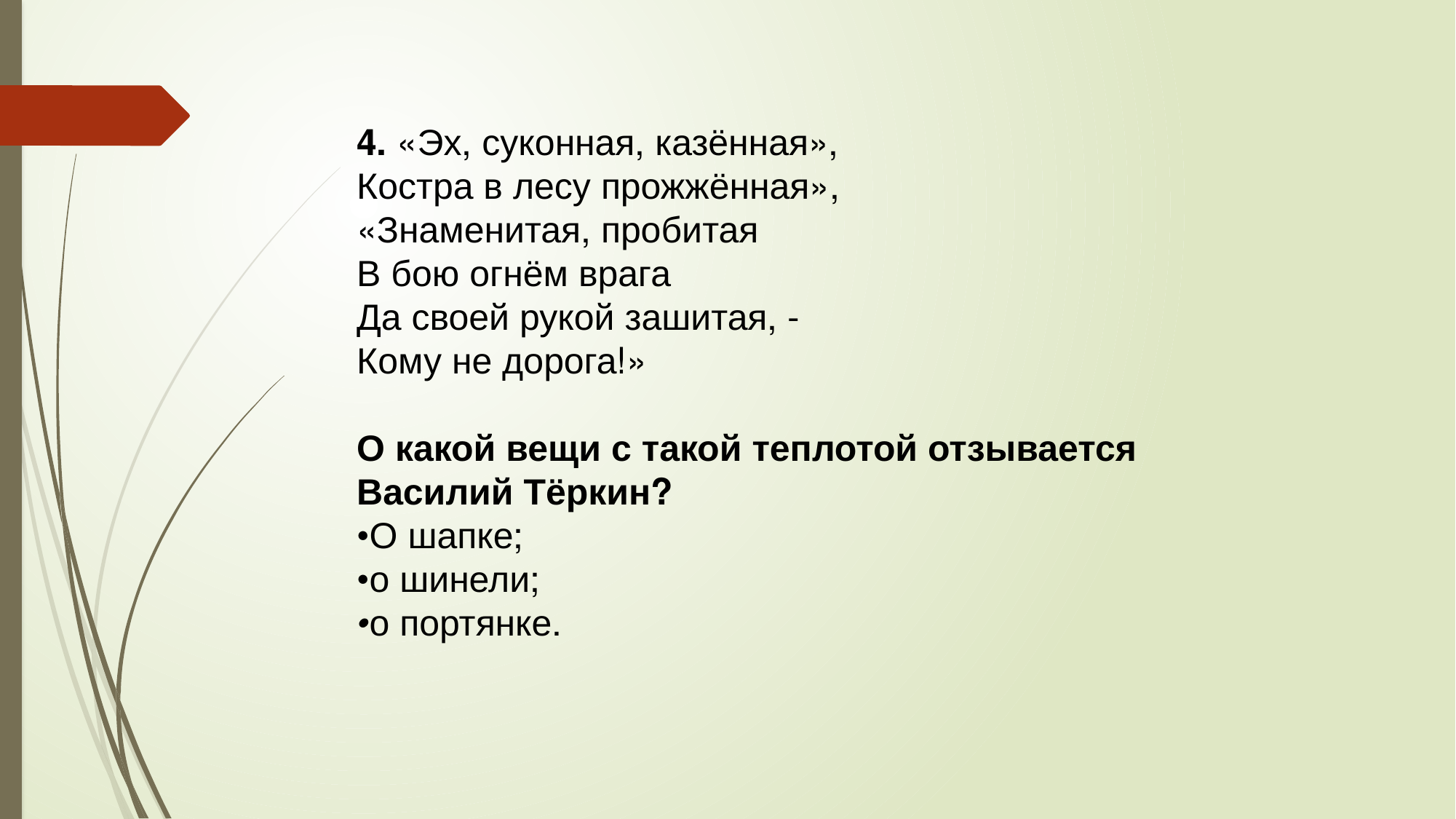

4. «Эх, суконная, казённая»,
Костра в лесу прожжённая»,
«Знаменитая, пробитая
В бою огнём врага
Да своей рукой зашитая, -
Кому не дорога!»
О какой вещи с такой теплотой отзывается Василий Тёркин?
•О шапке;
•о шинели;
•о портянке.